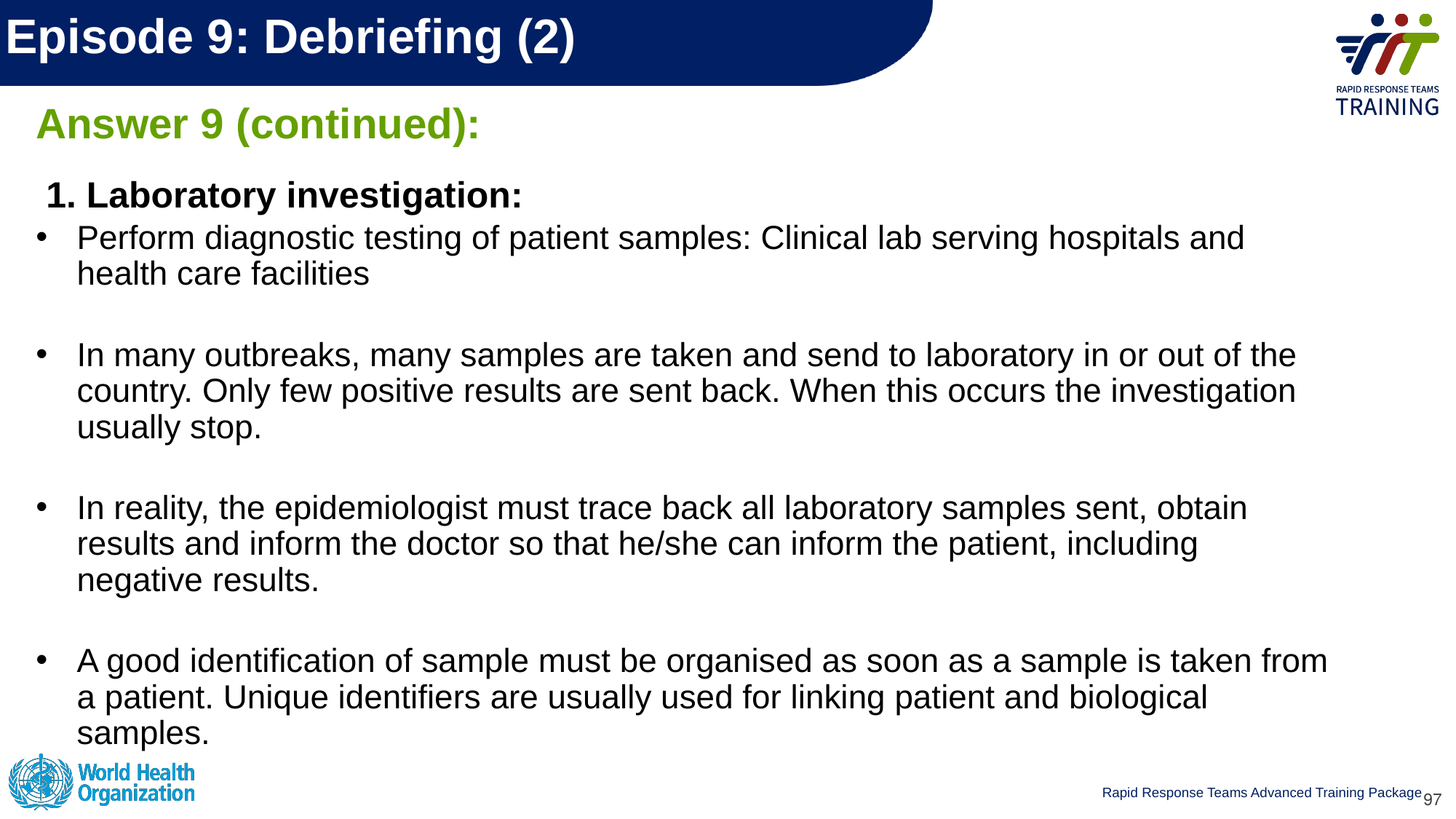

# Episode 9: Debriefing (2)
Answer 9 (continued):

 1. Laboratory investigation:
Perform diagnostic testing of patient samples: Clinical lab serving hospitals and health care facilities

In many outbreaks, many samples are taken and send to laboratory in or out of the country. Only few positive results are sent back. When this occurs the investigation usually stop.

In reality, the epidemiologist must trace back all laboratory samples sent, obtain results and inform the doctor so that he/she can inform the patient, including negative results.

A good identification of sample must be organised as soon as a sample is taken from a patient. Unique identifiers are usually used for linking patient and biological samples.